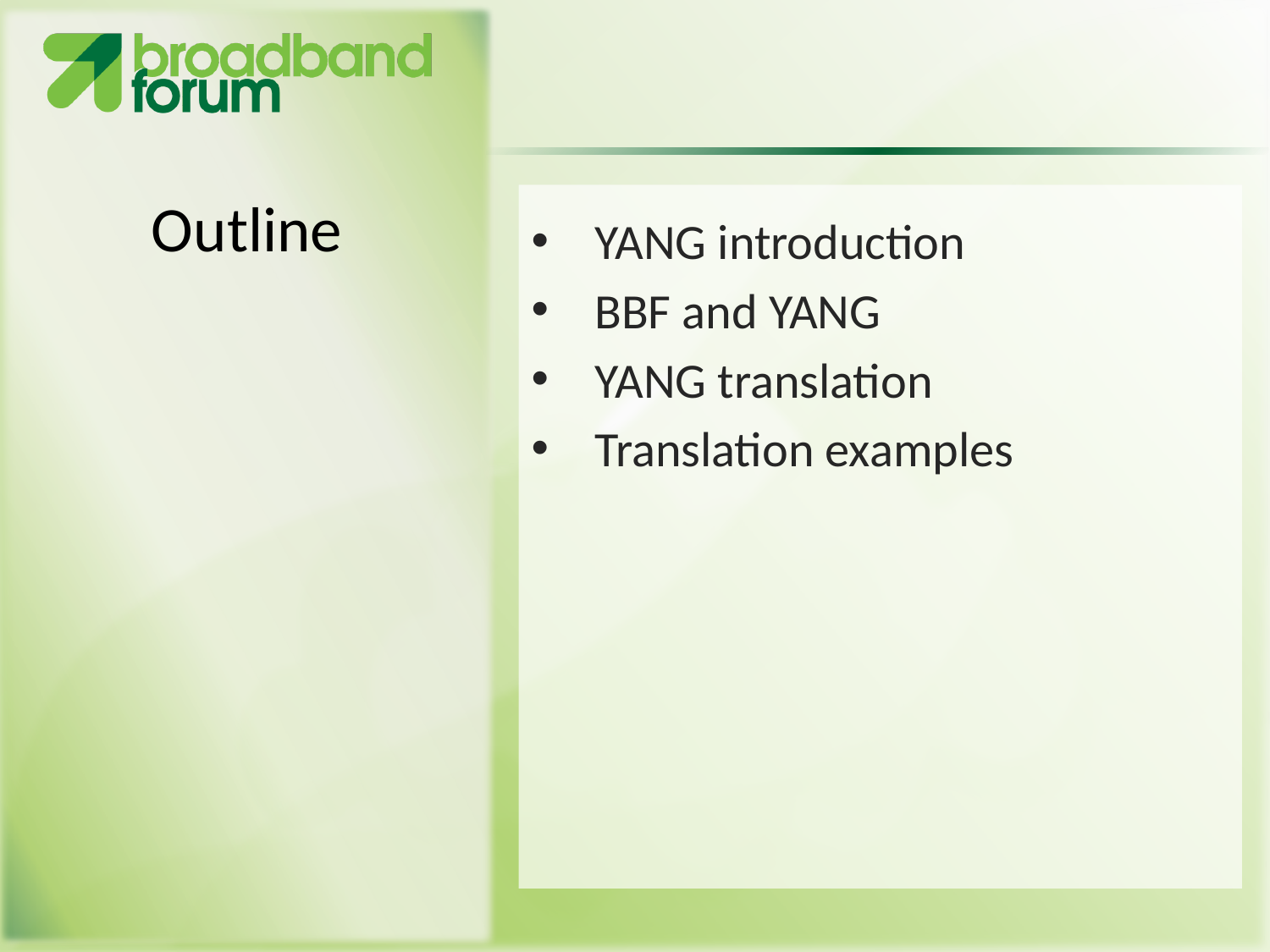

# Outline
YANG introduction
BBF and YANG
YANG translation
Translation examples